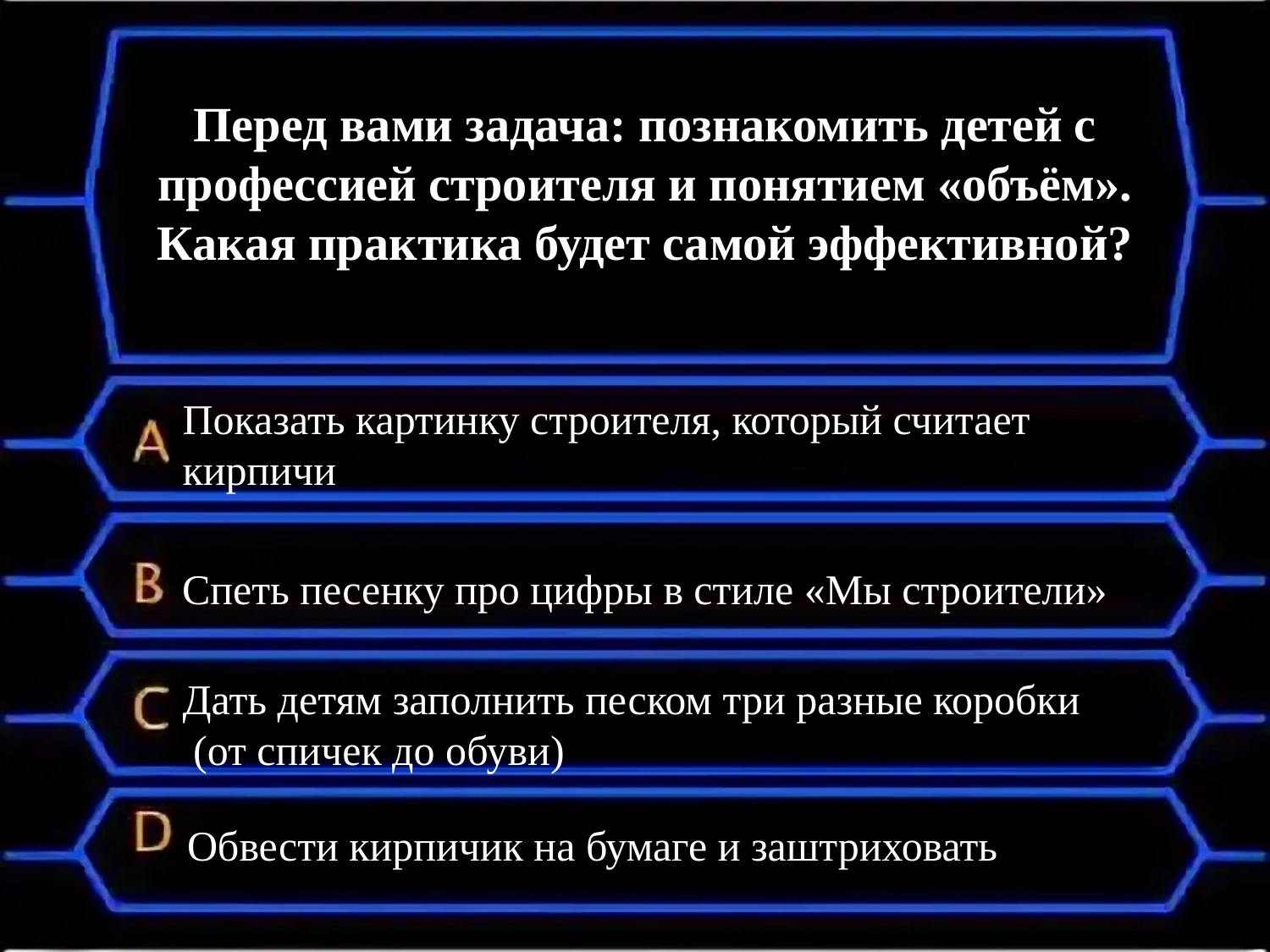

Перед вами задача: познакомить детей с профессией строителя и понятием «объём». Какая практика будет самой эффективной?

Показать картинку строителя, который считает кирпичи
Спеть песенку про цифры в стиле «Мы строители»
Дать детям заполнить песком три разные коробки
 (от спичек до обуви)

Обвести кирпичик на бумаге и заштриховать